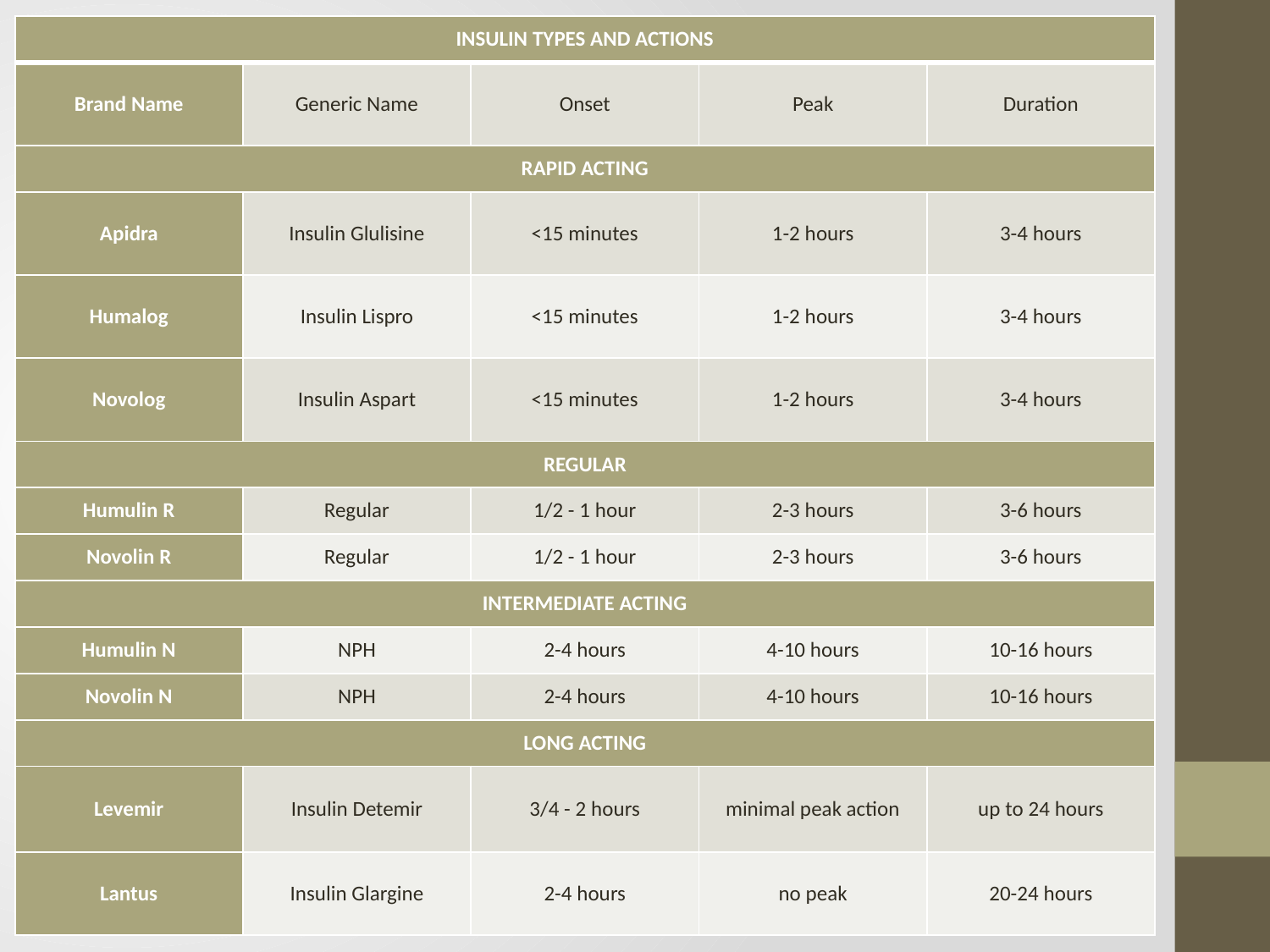

| INSULIN TYPES AND ACTIONS |  |  |  |  |
| --- | --- | --- | --- | --- |
| Brand Name | Generic Name | Onset | Peak | Duration |
| RAPID ACTING |  |  |  |  |
| Apidra | Insulin Glulisine | <15 minutes | 1-2 hours | 3-4 hours |
| Humalog | Insulin Lispro | <15 minutes | 1-2 hours | 3-4 hours |
| Novolog | Insulin Aspart | <15 minutes | 1-2 hours | 3-4 hours |
| REGULAR |  |  |  |  |
| Humulin R | Regular | 1/2 - 1 hour | 2-3 hours | 3-6 hours |
| Novolin R | Regular | 1/2 - 1 hour | 2-3 hours | 3-6 hours |
| INTERMEDIATE ACTING |  |  |  |  |
| Humulin N | NPH | 2-4 hours | 4-10 hours | 10-16 hours |
| Novolin N | NPH | 2-4 hours | 4-10 hours | 10-16 hours |
| LONG ACTING |  |  |  |  |
| Levemir | Insulin Detemir | 3/4 - 2 hours | minimal peak action | up to 24 hours |
| Lantus | Insulin Glargine | 2-4 hours | no peak | 20-24 hours |
#